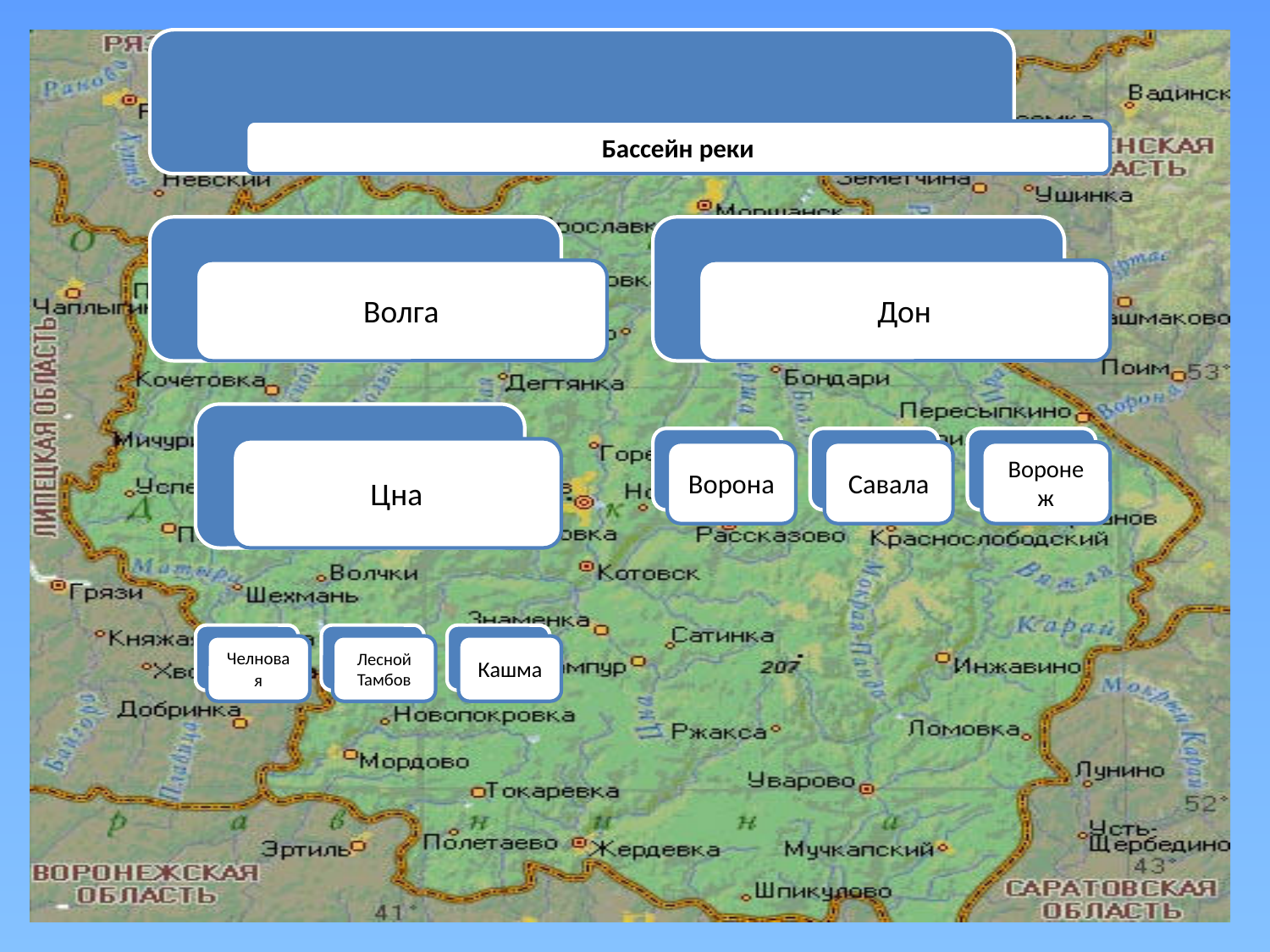

Бассейн реки
Волга
Цна
Дон
Ворона
Челновая
Лесной
Тамбов
Кашма
Савала
Воронеж
#